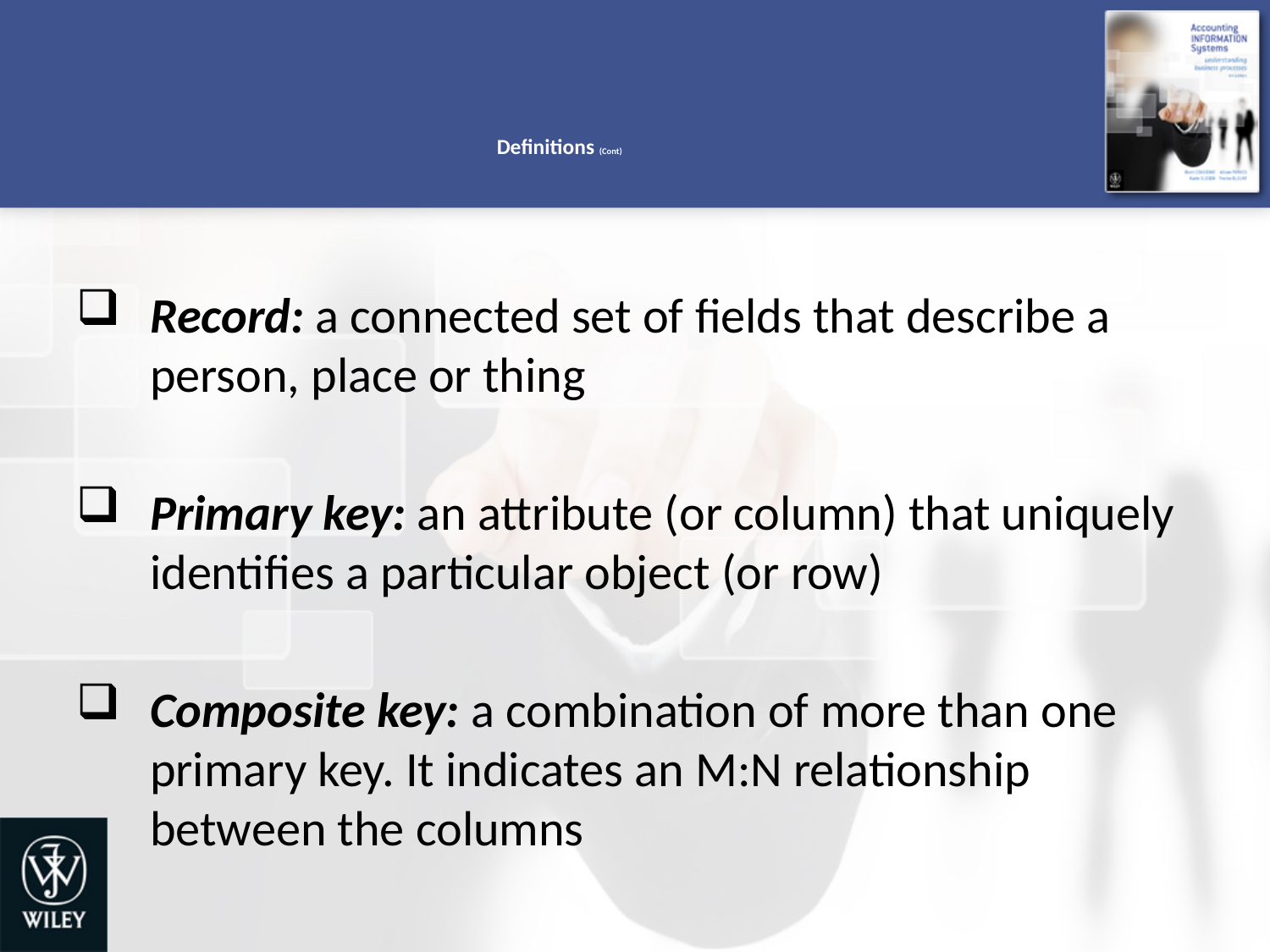

# Definitions (Cont)
Record: a connected set of fields that describe a person, place or thing

Primary key: an attribute (or column) that uniquely identifies a particular object (or row)

Composite key: a combination of more than one primary key. It indicates an M:N relationship between the columns